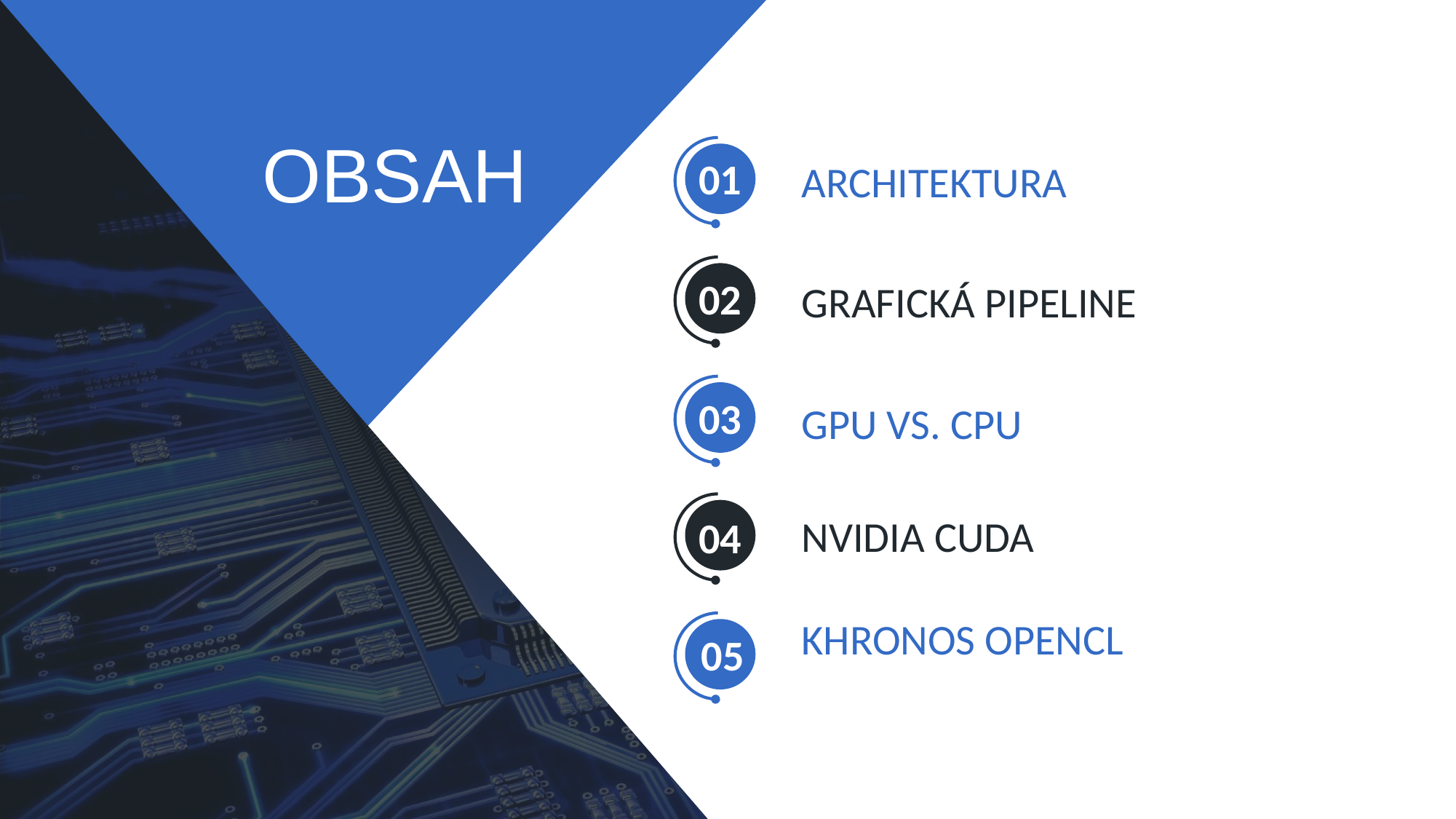

OBSAH

01
ARCHITEKTURA

02
GRAFICKÁ PIPELINE

03
GPU VS. CPU

04
NVIDIA CUDA

KHRONOS OPENCL

05